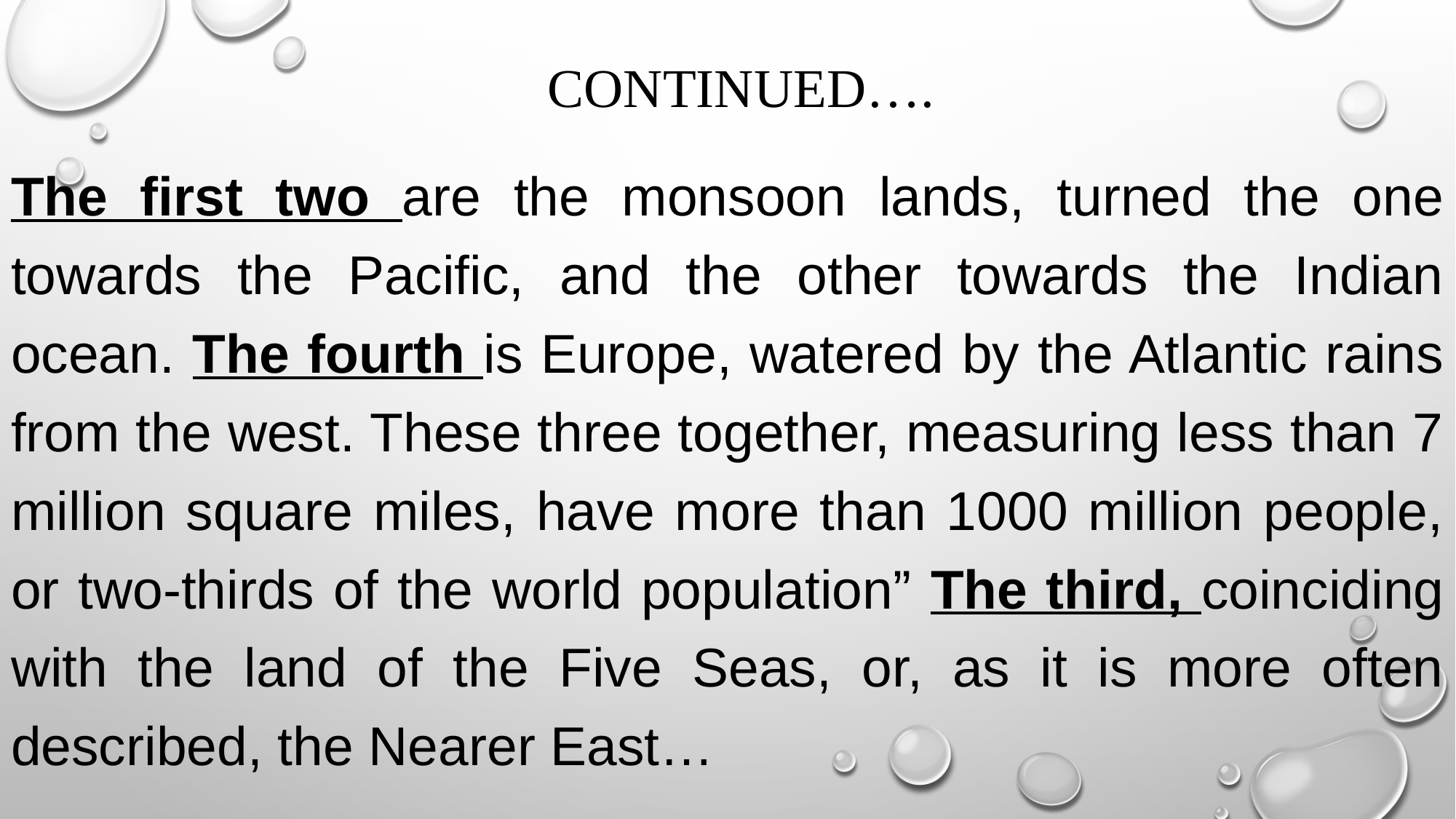

# continued….
The first two are the monsoon lands, turned the one towards the Pacific, and the other towards the Indian ocean. The fourth is Europe, watered by the Atlantic rains from the west. These three together, measuring less than 7 million square miles, have more than 1000 million people, or two-thirds of the world population” The third, coinciding with the land of the Five Seas, or, as it is more often described, the Nearer East…